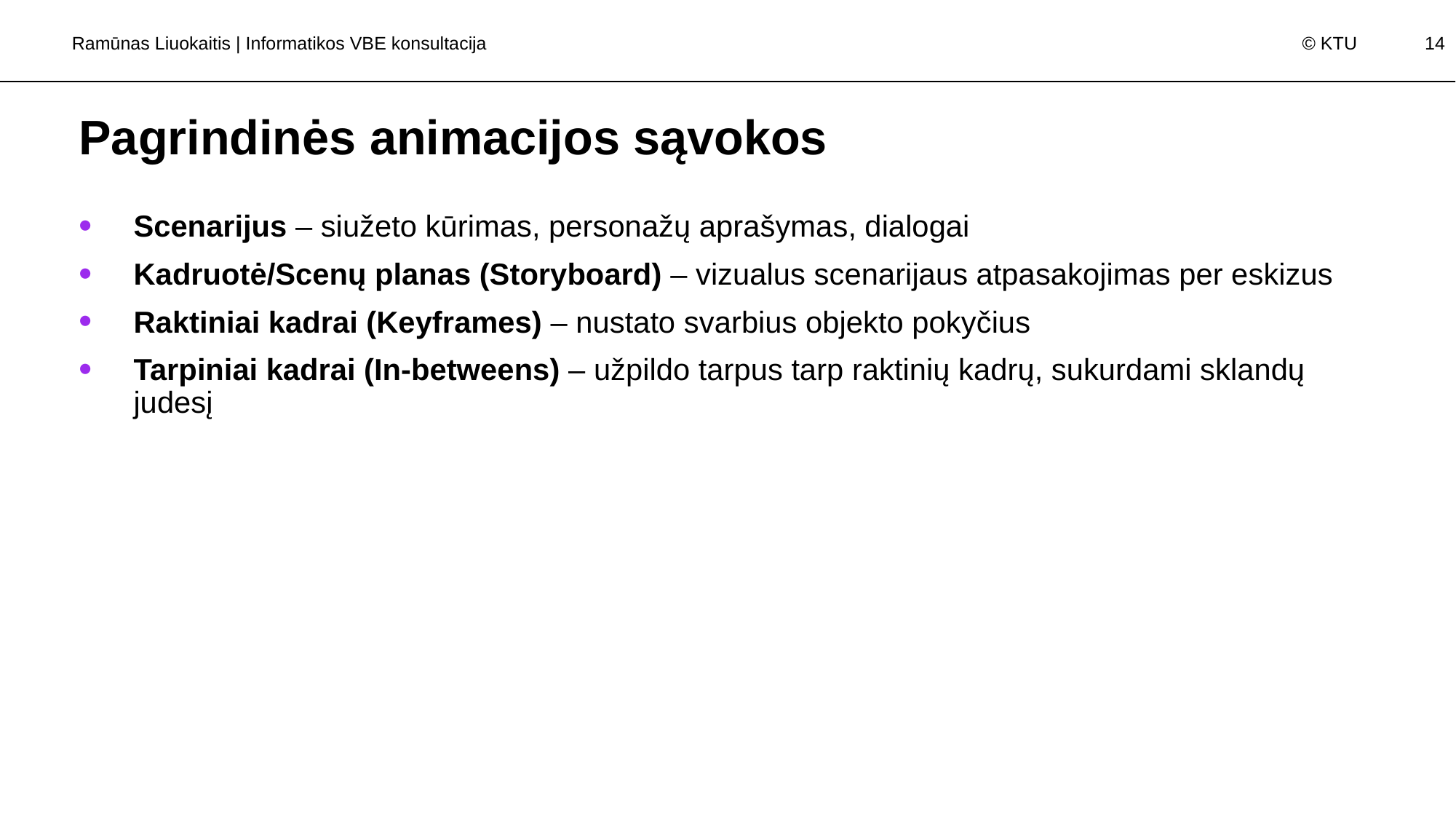

Ramūnas Liuokaitis | Informatikos VBE konsultacija
# Pagrindinės animacijos sąvokos
Scenarijus – siužeto kūrimas, personažų aprašymas, dialogai
Kadruotė/Scenų planas (Storyboard) – vizualus scenarijaus atpasakojimas per eskizus
Raktiniai kadrai (Keyframes) – nustato svarbius objekto pokyčius
Tarpiniai kadrai (In-betweens) – užpildo tarpus tarp raktinių kadrų, sukurdami sklandų judesį